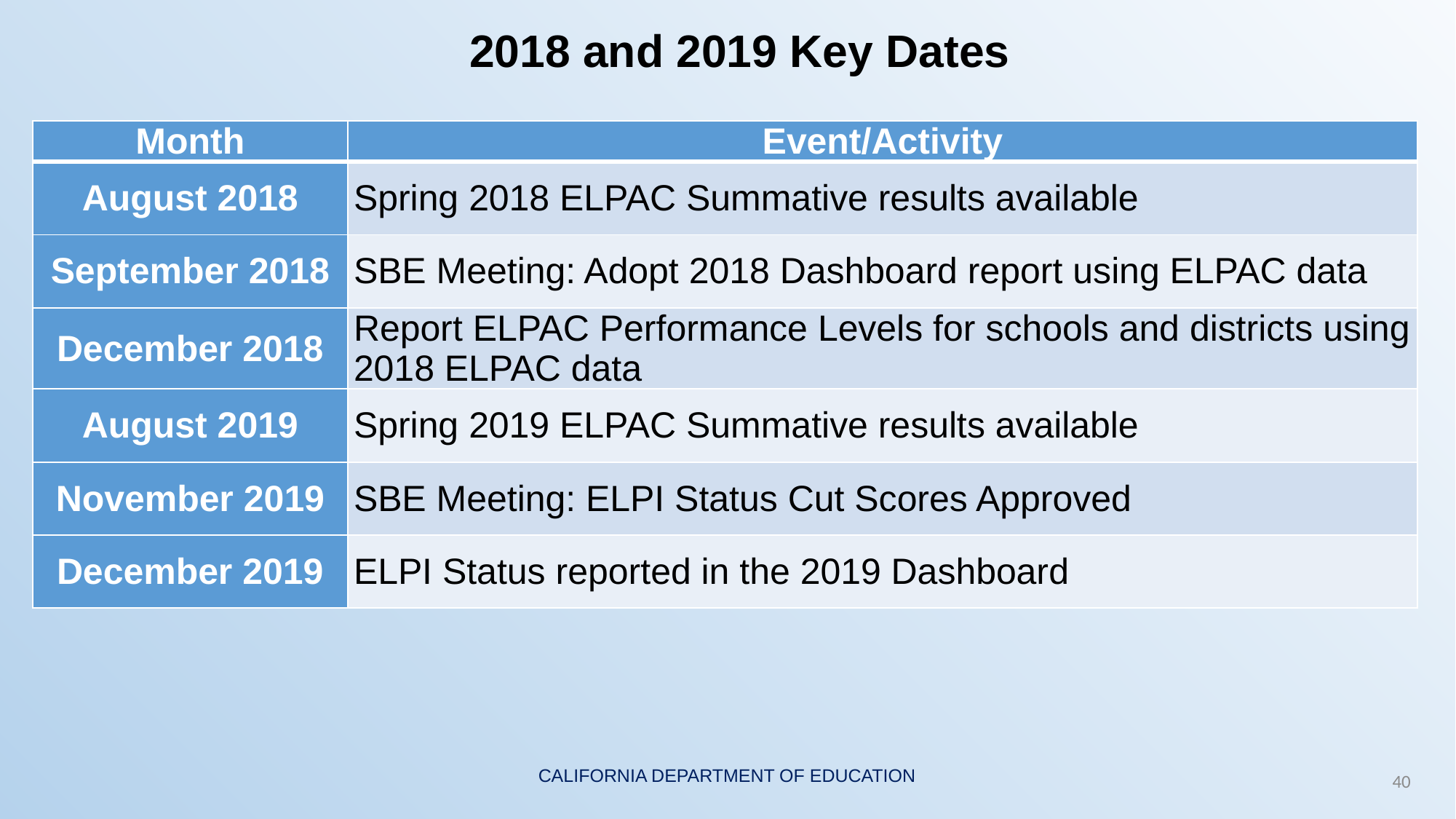

# 2018 and 2019 Key Dates
| Month | Event/Activity |
| --- | --- |
| August 2018 | Spring 2018 ELPAC Summative results available |
| September 2018 | SBE Meeting: Adopt 2018 Dashboard report using ELPAC data |
| December 2018 | Report ELPAC Performance Levels for schools and districts using 2018 ELPAC data |
| August 2019 | Spring 2019 ELPAC Summative results available |
| November 2019 | SBE Meeting: ELPI Status Cut Scores Approved |
| December 2019 | ELPI Status reported in the 2019 Dashboard |
40